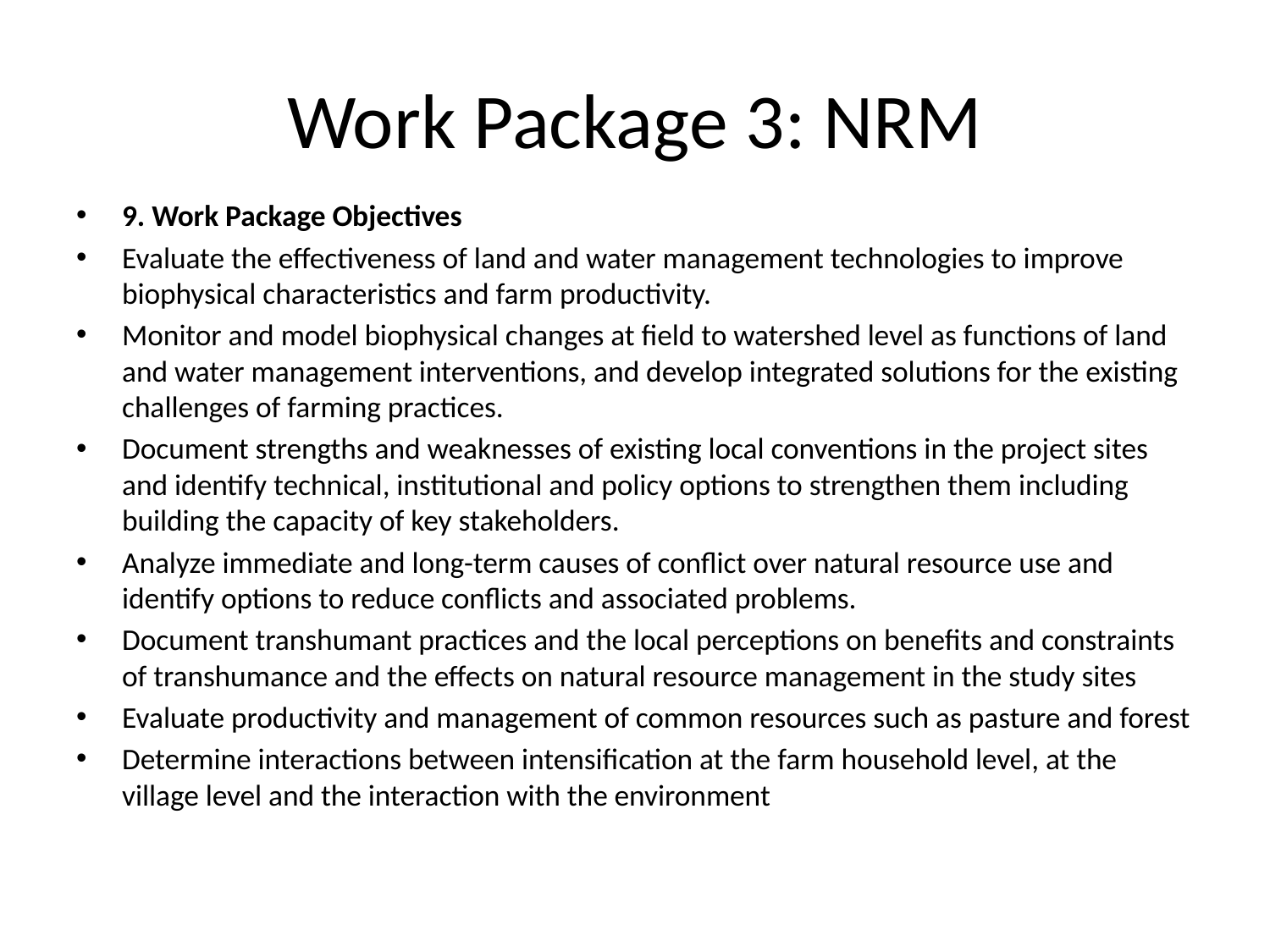

# Work Package 3: NRM
9. Work Package Objectives
Evaluate the effectiveness of land and water management technologies to improve biophysical characteristics and farm productivity.
Monitor and model biophysical changes at field to watershed level as functions of land and water management interventions, and develop integrated solutions for the existing challenges of farming practices.
Document strengths and weaknesses of existing local conventions in the project sites and identify technical, institutional and policy options to strengthen them including building the capacity of key stakeholders.
Analyze immediate and long-term causes of conflict over natural resource use and identify options to reduce conflicts and associated problems.
Document transhumant practices and the local perceptions on benefits and constraints of transhumance and the effects on natural resource management in the study sites
Evaluate productivity and management of common resources such as pasture and forest
Determine interactions between intensification at the farm household level, at the village level and the interaction with the environment